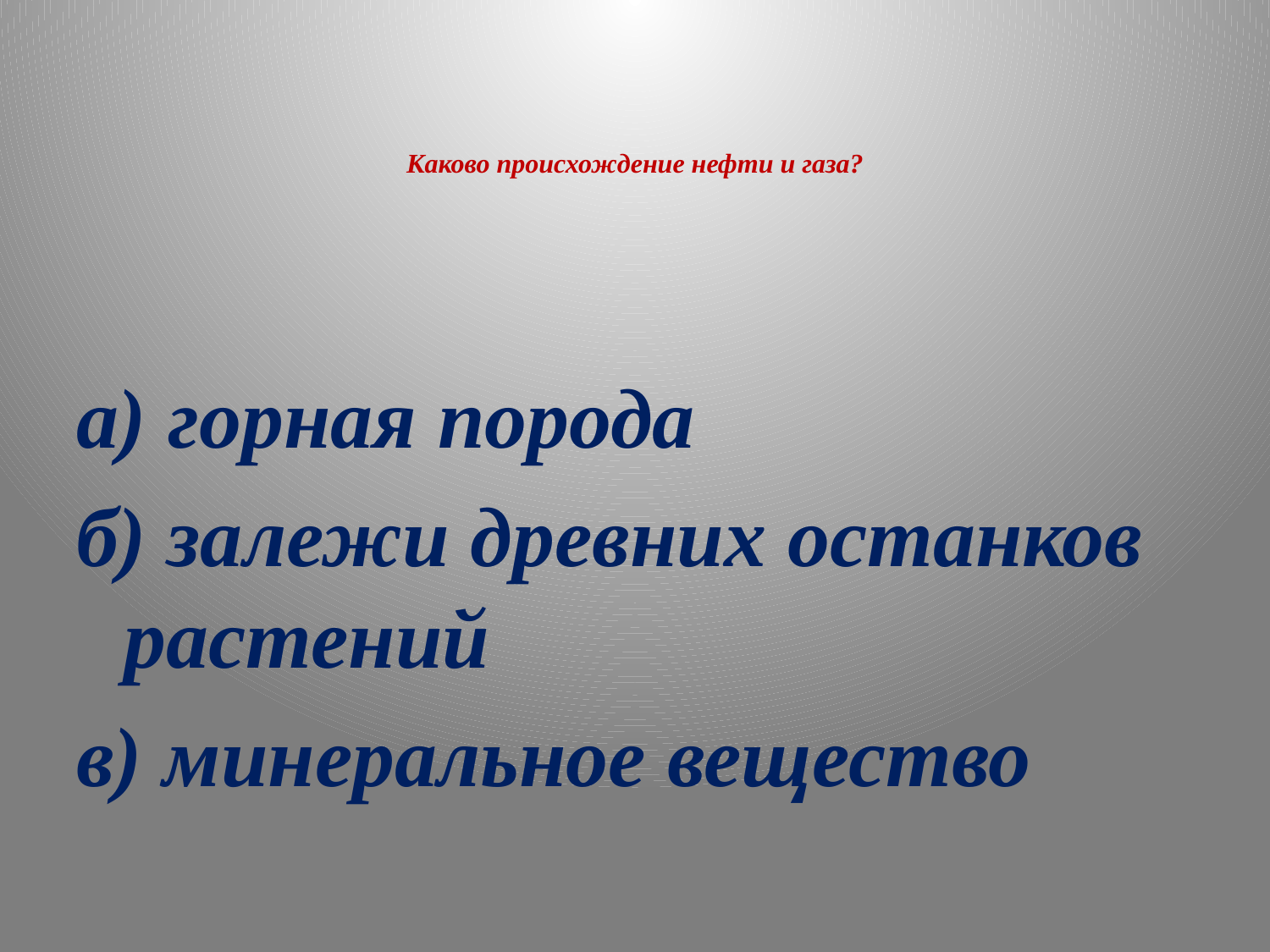

# Каково происхождение нефти и газа?
а) горная порода
б) залежи древних останков растений
в) минеральное вещество